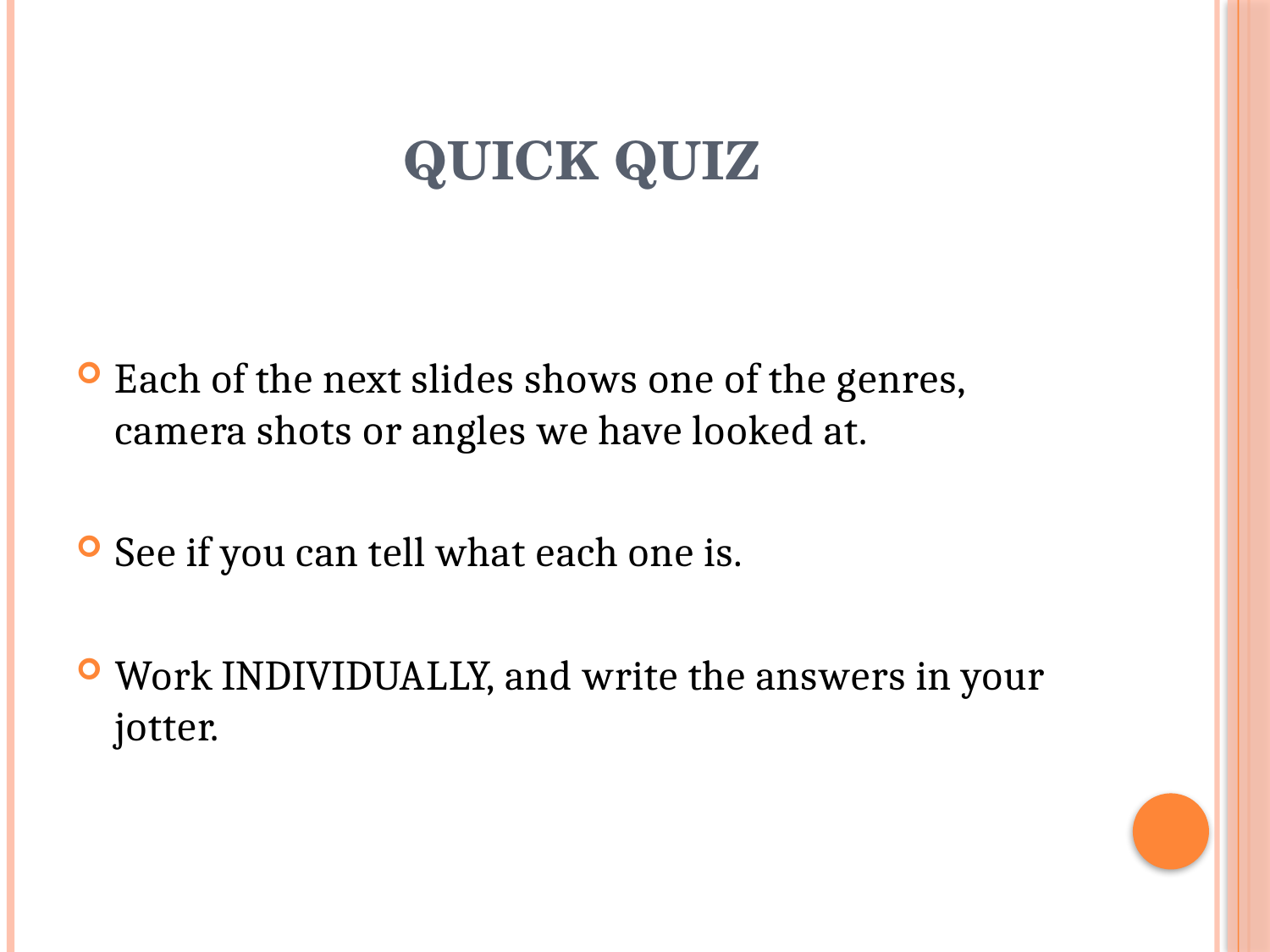

# Quick Quiz

Each of the next slides shows one of the genres, camera shots or angles we have looked at.

See if you can tell what each one is.

Work INDIVIDUALLY, and write the answers in your jotter.